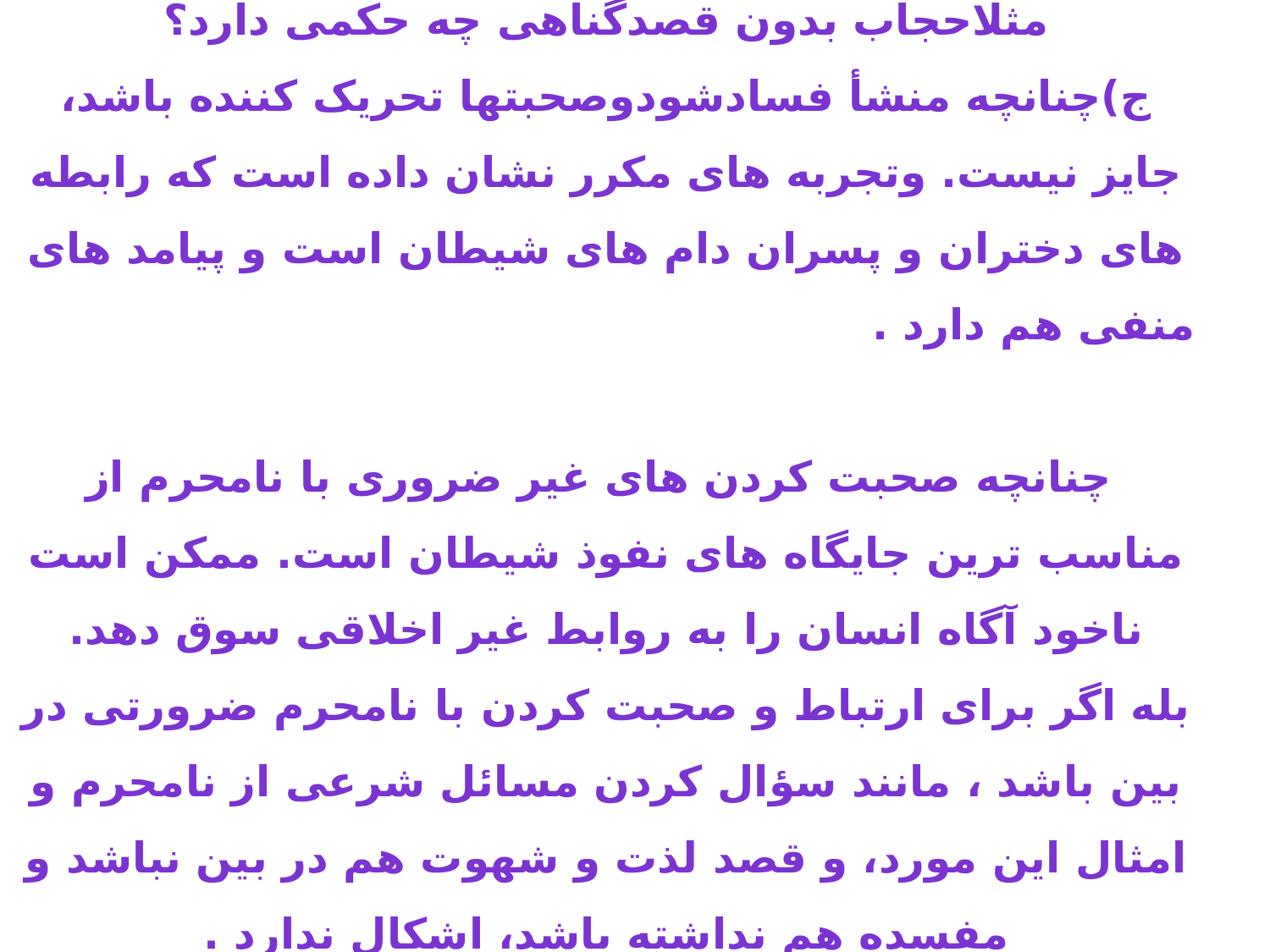

# س31)چت کردن باجنس مخالف دربحث دینی ومذهبی مثلاحجاب بدون قصدگناهی چه حکمی دارد؟ ج)چنانچه منشأ فسادشودوصحبتها تحریک کننده باشد، جایز نیست. وتجربه های مکرر نشان داده است که رابطه های دختران و پسران دام های شیطان است و پیامد های منفی هم دارد . چنانچه صحبت کردن های غیر ضروری با نامحرم از مناسب ترین جایگاه های نفوذ شیطان است. ممکن است ناخود آگاه انسان را به روابط غیر اخلاقی سوق دهد. بله اگر برای ارتباط و صحبت کردن با نامحرم ضرورتی در بین باشد ، مانند سؤال کردن مسائل شرعی از نامحرم و امثال این مورد، و قصد لذت و شهوت هم در بین نباشد و مفسده هم نداشته باشد، اشکال ندارد .